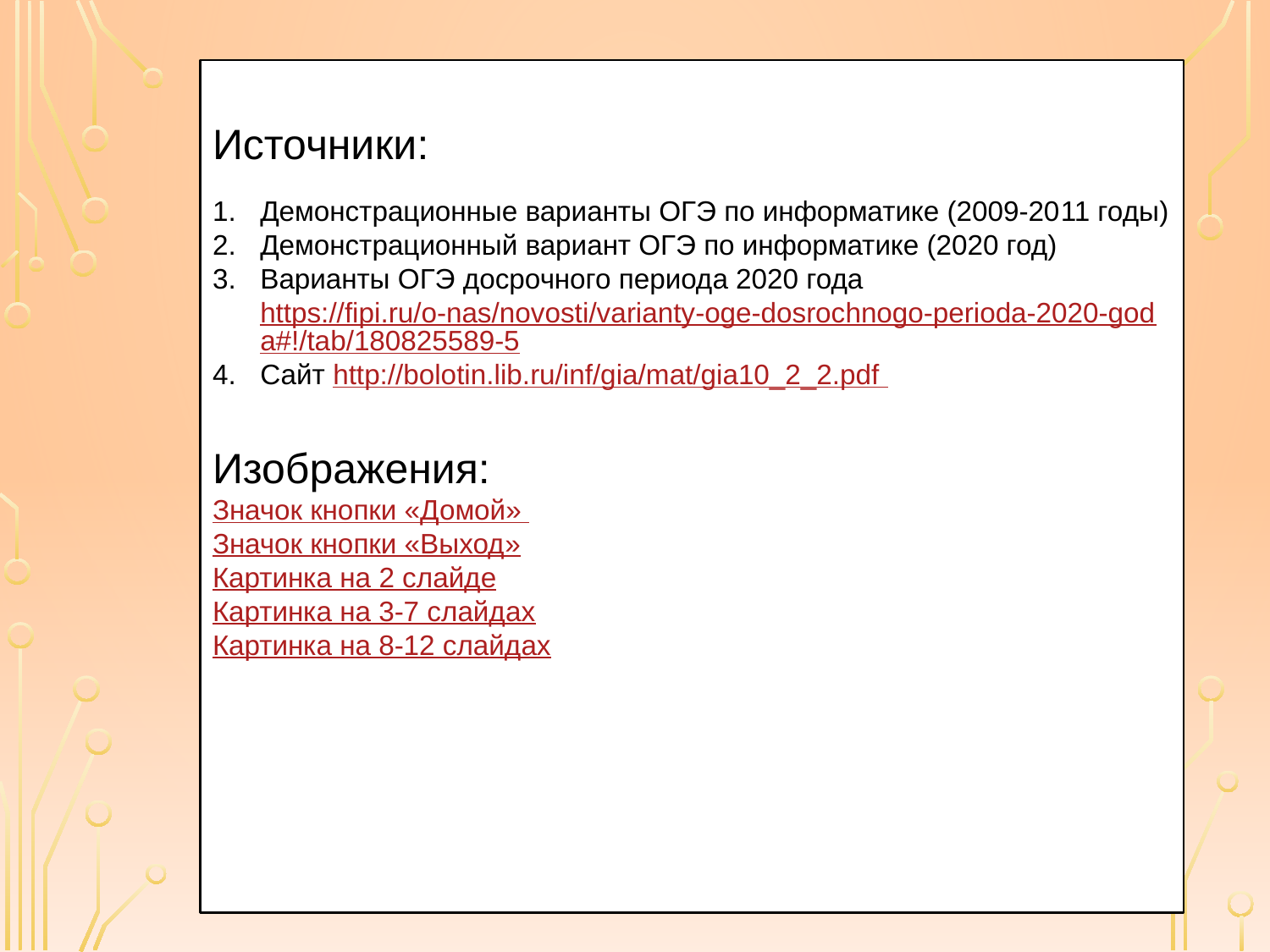

Источники:
Демонстрационные варианты ОГЭ по информатике (2009-2011 годы)
Демонстрационный вариант ОГЭ по информатике (2020 год)
Варианты ОГЭ досрочного периода 2020 года https://fipi.ru/o-nas/novosti/varianty-oge-dosrochnogo-perioda-2020-goda#!/tab/180825589-5
Сайт http://bolotin.lib.ru/inf/gia/mat/gia10_2_2.pdf

Изображения:
Значок кнопки «Домой»
Значок кнопки «Выход»
Картинка на 2 слайде
Картинка на 3-7 слайдах
Картинка на 8-12 слайдах